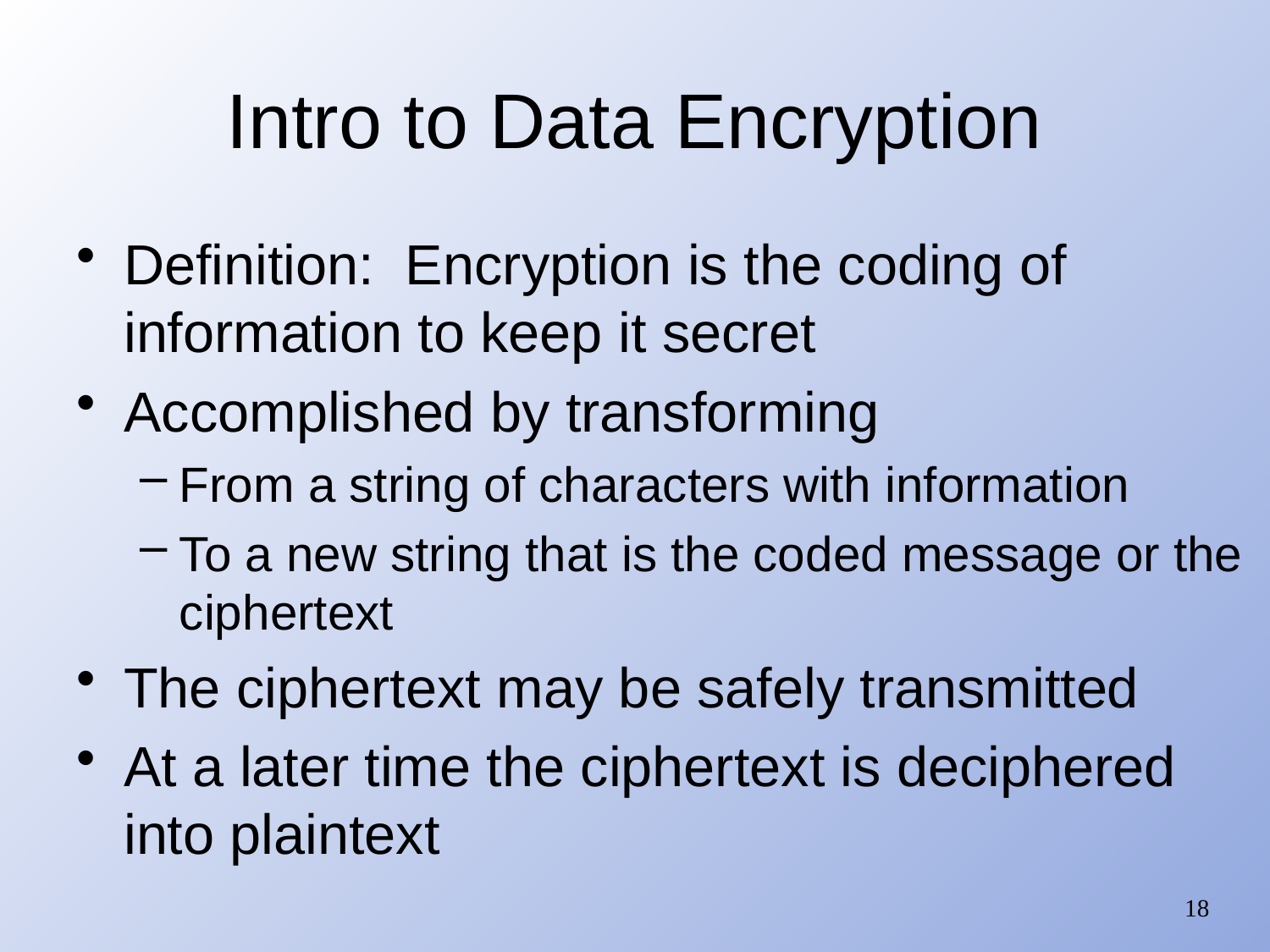

# Intro to Data Encryption
Definition:  Encryption is the coding of information to keep it secret
Accomplished by transforming
From a string of characters with information
To a new string that is the coded message or the ciphertext
The ciphertext may be safely transmitted
At a later time the ciphertext is deciphered into plaintext
18